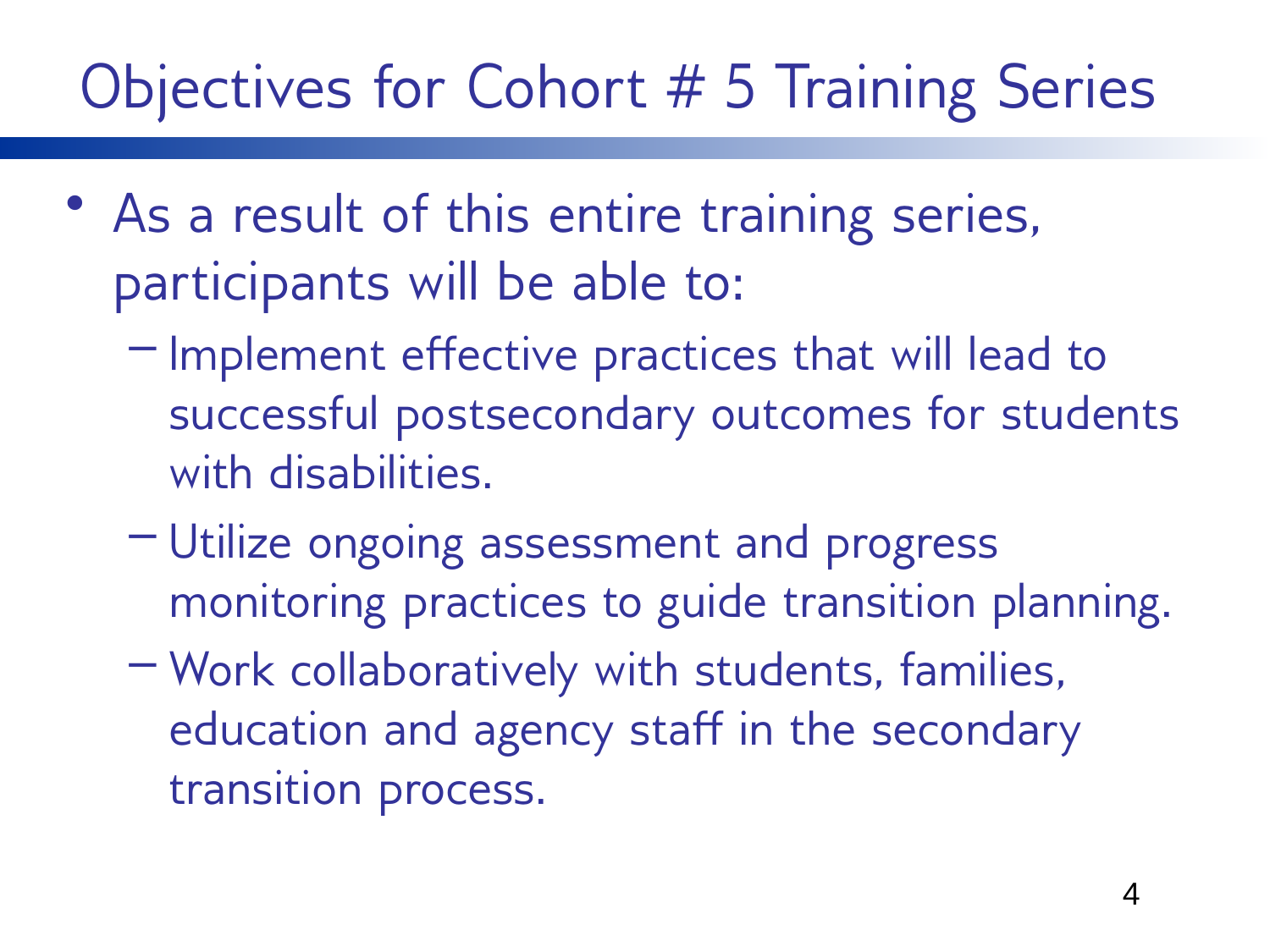

# Objectives for Cohort # 5 Training Series
As a result of this entire training series, participants will be able to:
Implement effective practices that will lead to successful postsecondary outcomes for students with disabilities.
Utilize ongoing assessment and progress monitoring practices to guide transition planning.
Work collaboratively with students, families, education and agency staff in the secondary transition process.
4